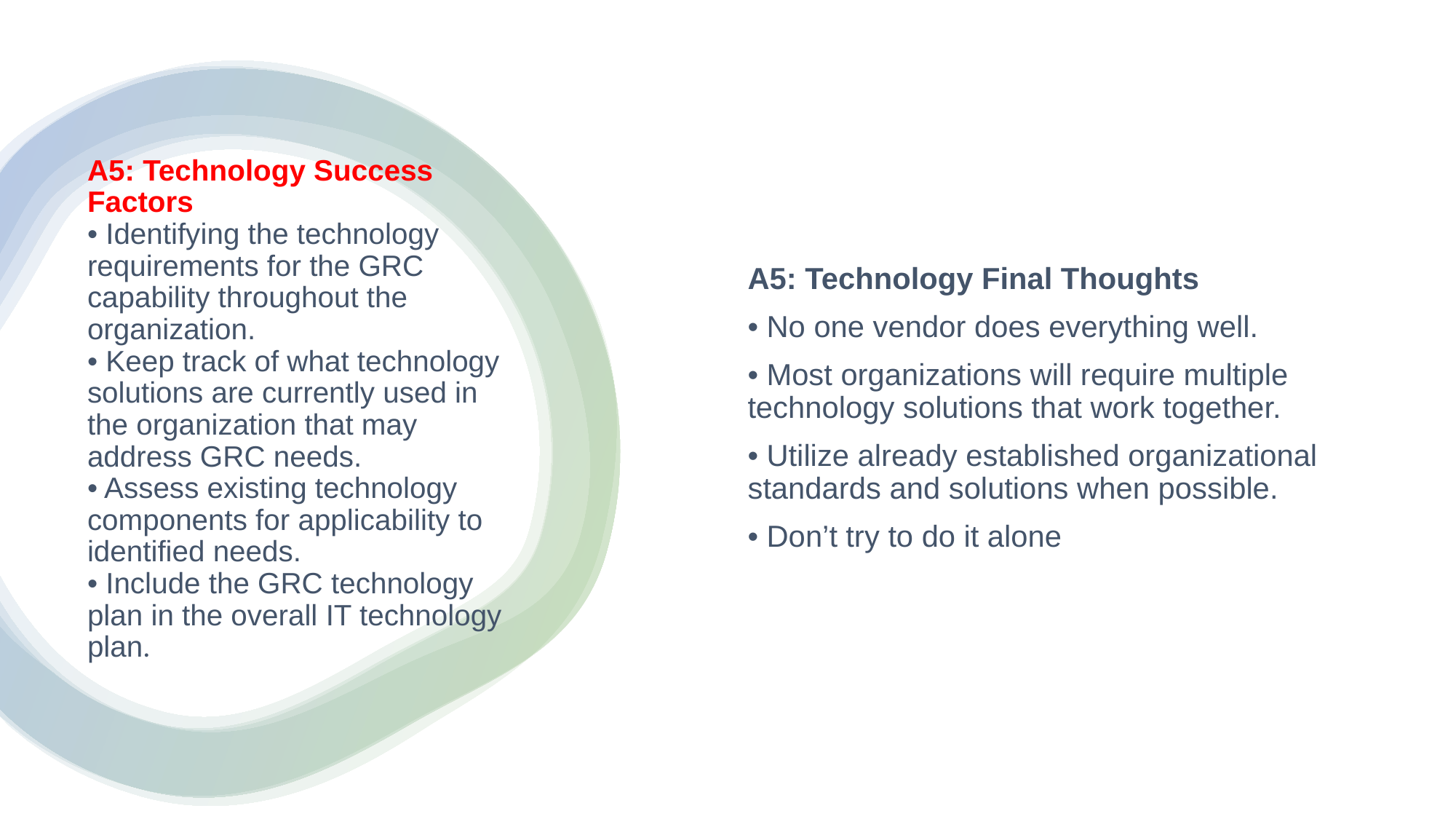

A5: Technology Final Thoughts
• No one vendor does everything well.
• Most organizations will require multiple technology solutions that work together.
• Utilize already established organizational standards and solutions when possible.
• Don’t try to do it alone
# A5: Technology Success Factors • Identifying the technology requirements for the GRC capability throughout the organization. • Keep track of what technology solutions are currently used in the organization that may address GRC needs. • Assess existing technology components for applicability to identified needs. • Include the GRC technology plan in the overall IT technology plan.